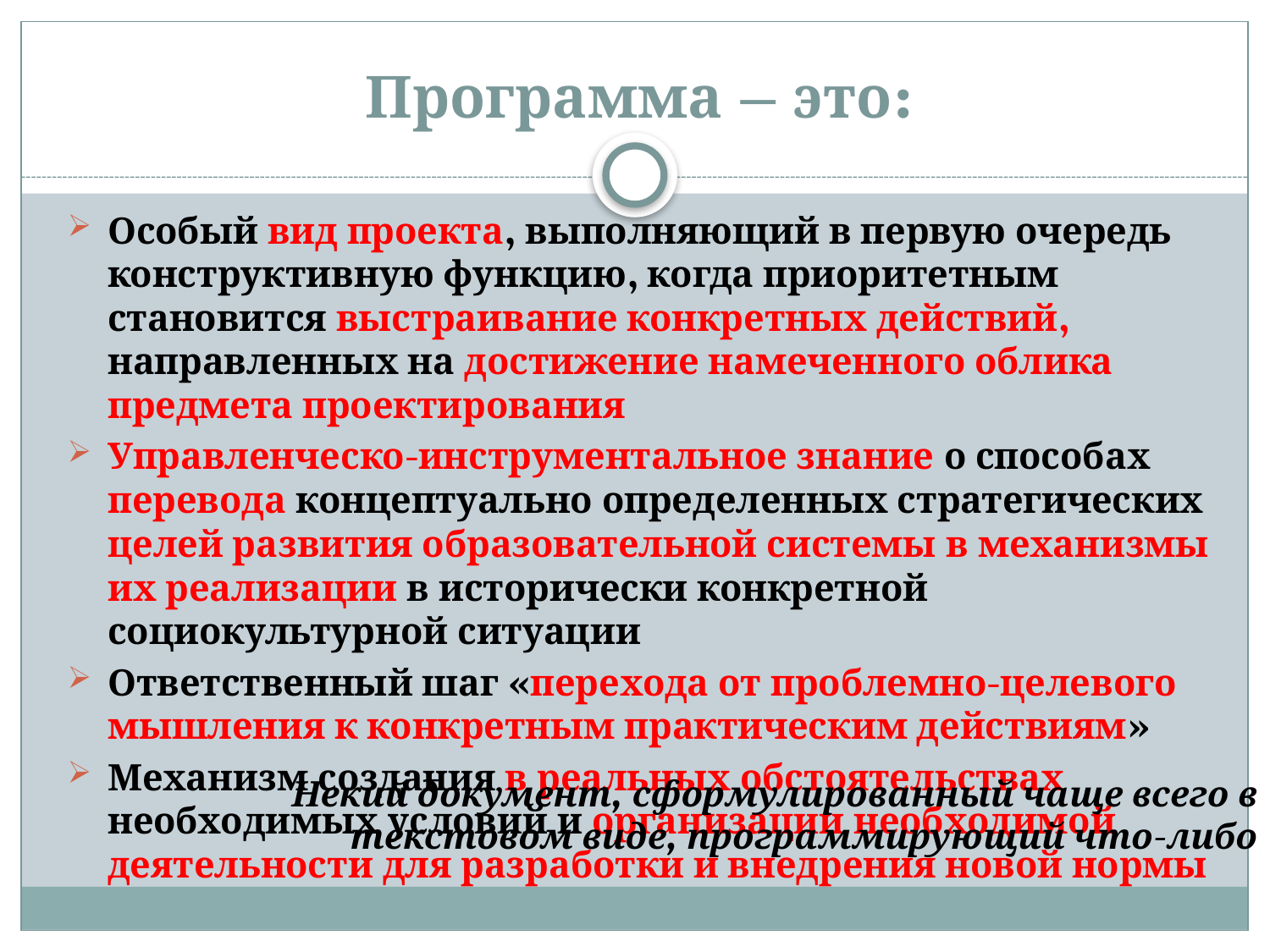

# Программа – это:
Особый вид проекта, выполняющий в первую очередь конструктивную функцию, когда приоритетным становится выстраивание конкретных действий, направленных на достижение намеченного облика предмета проектирования
Управленческо-инструментальное знание о способах перевода концептуально определенных стратегических целей развития образовательной системы в механизмы их реализации в исторически конкретной социокультурной ситуации
Ответственный шаг «перехода от проблемно-целевого мышления к конкретным практическим действиям»
Механизм создания в реальных обстоятельствах необходимых условий и организации необходимой деятельности для разработки и внедрения новой нормы
Некий документ, сформулированный чаще всего в текстовом виде, программирующий что-либо